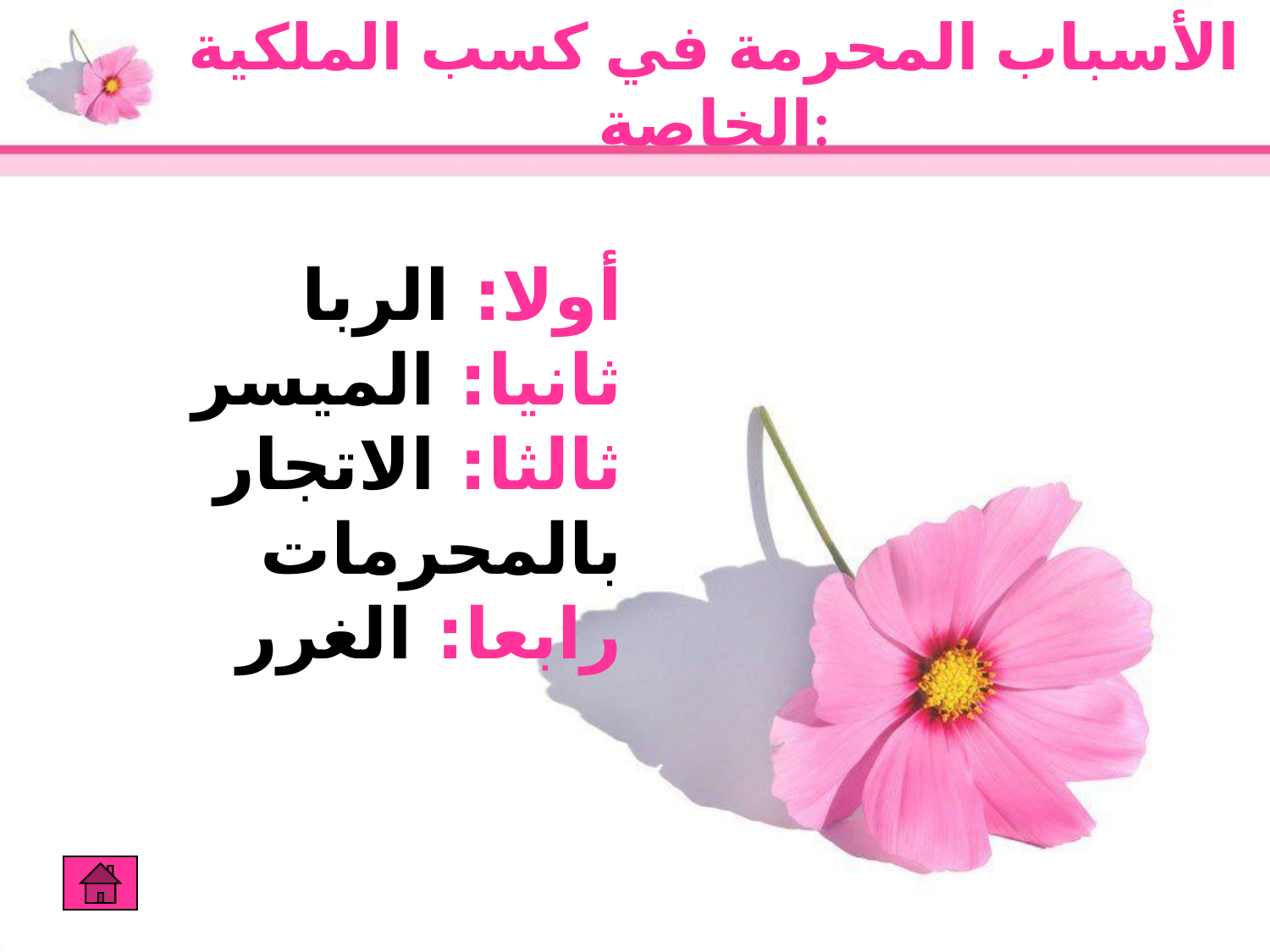

الأسباب المحرمة في كسب الملكية الخاصة:
أولا: الربا
ثانيا: الميسر
ثالثا: الاتجار بالمحرمات
رابعا: الغرر